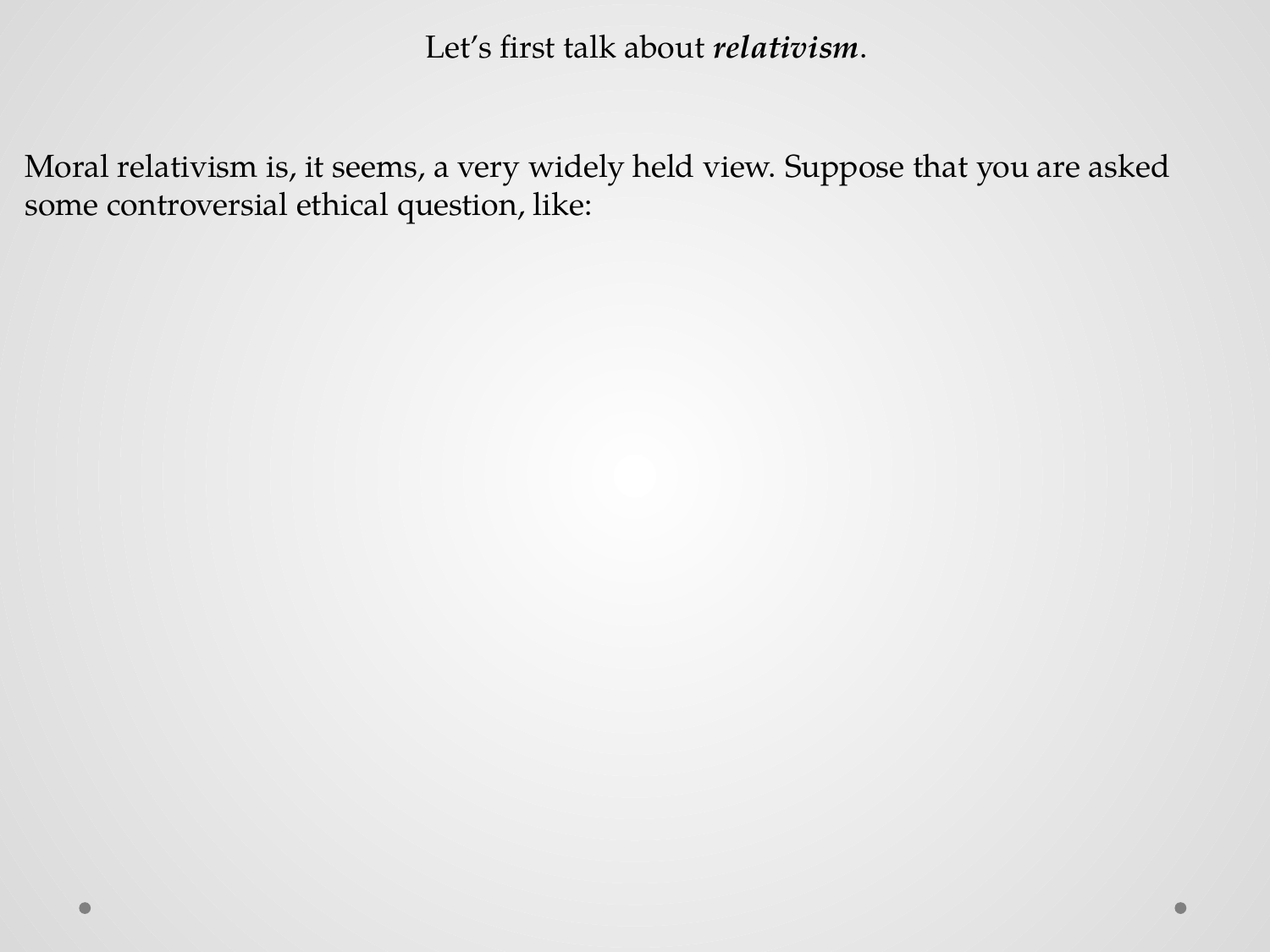

Let’s first talk about relativism.
Moral relativism is, it seems, a very widely held view. Suppose that you are asked some controversial ethical question, like: